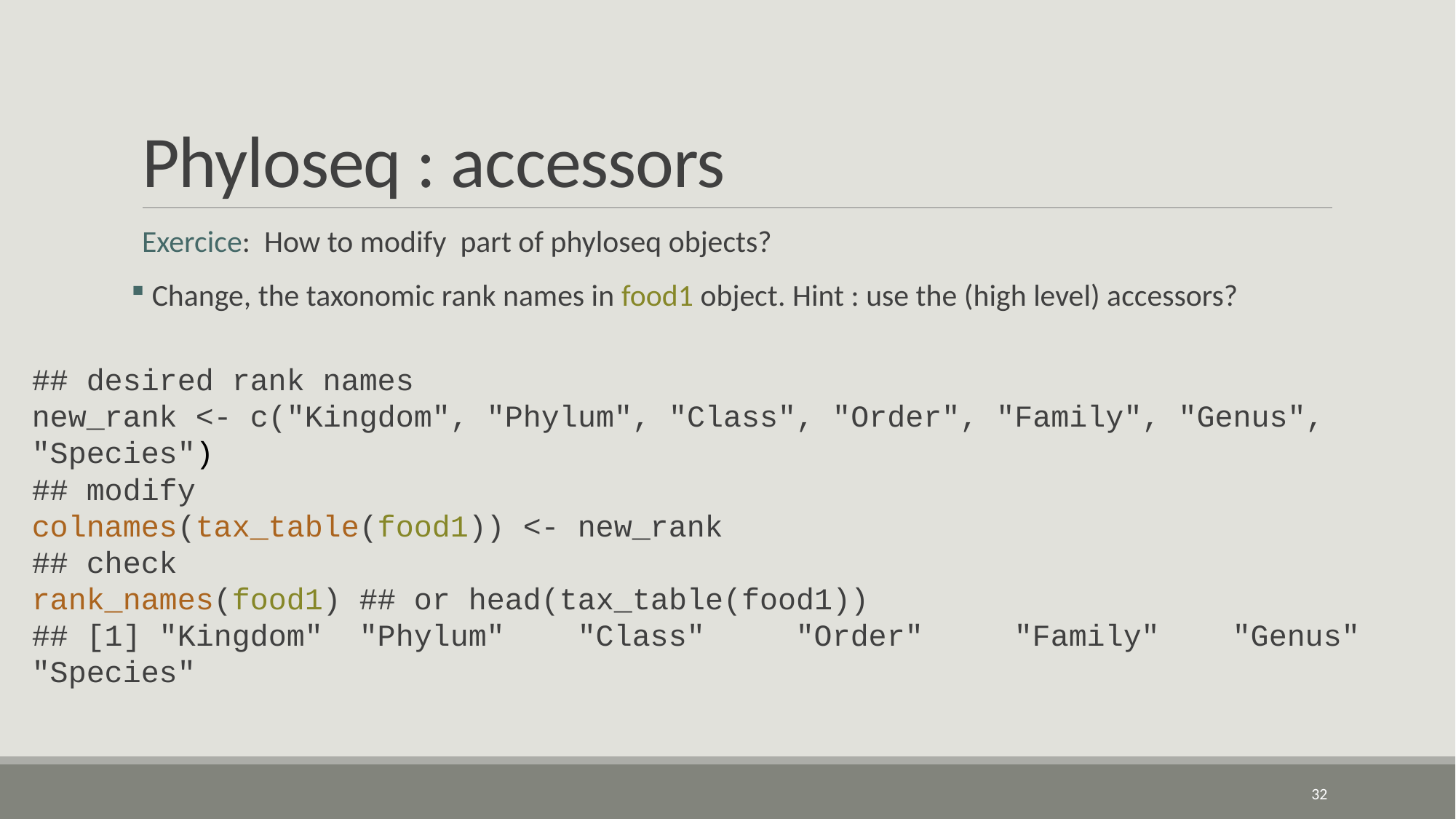

# Phyloseq : accessors
Exercice:  How to modify  part of phyloseq objects?
 Change, the taxonomic rank names in food1 object. Hint : use the (high level) accessors?

## desired rank names
new_rank <- c("Kingdom", "Phylum", "Class", "Order", "Family", "Genus", "Species")
## modify
colnames(tax_table(food1)) <- new_rank
## check
rank_names(food1) ## or head(tax_table(food1))
## [1] "Kingdom"	"Phylum"	"Class"	"Order"	"Family"	"Genus"	"Species"
32